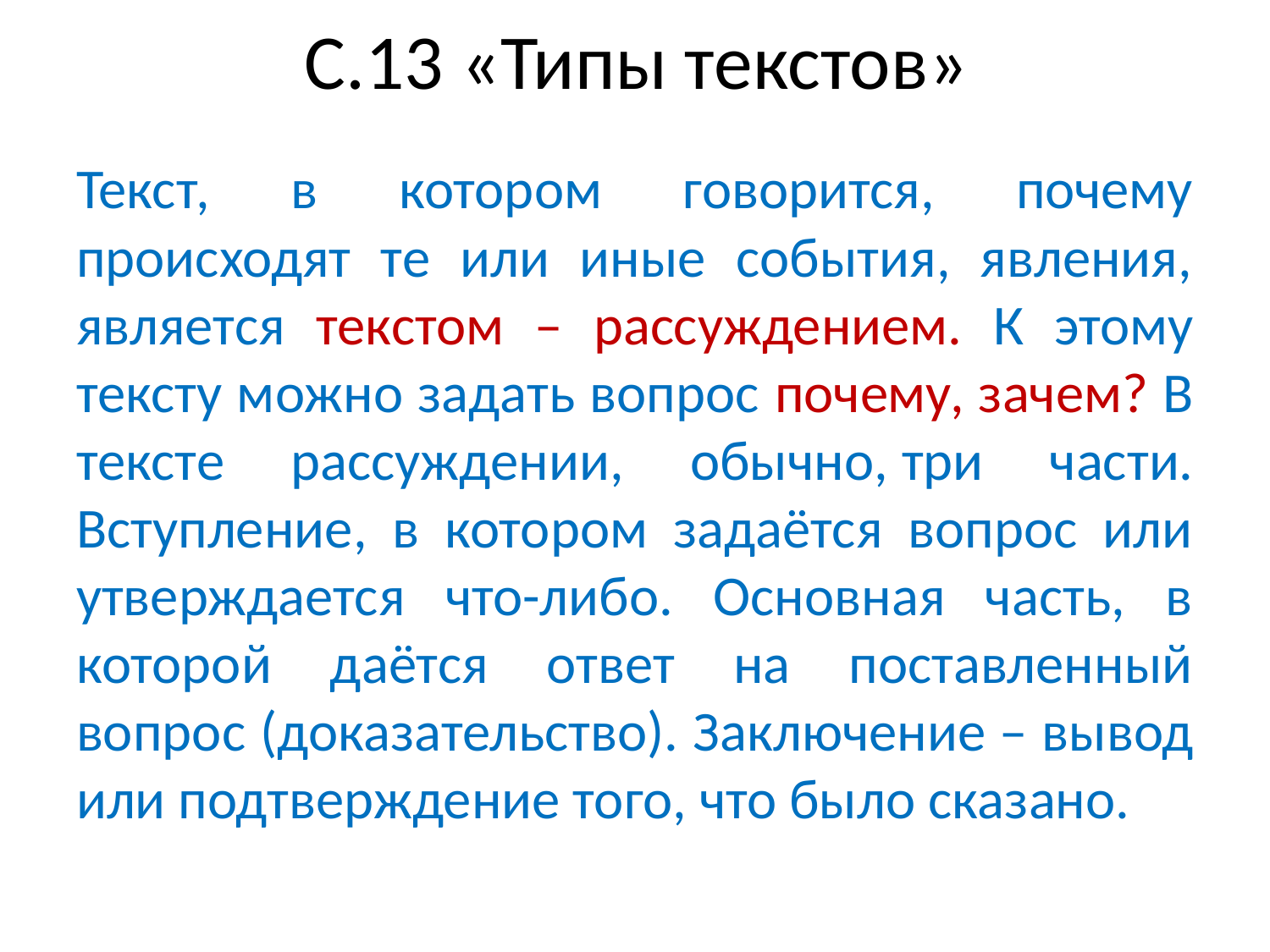

С.13 «Типы текстов»
Текст, в котором говорится, почему происходят те или иные события, явления, является текстом – рассуждением. К этому тексту можно задать вопрос почему, зачем? В тексте рассуждении, обычно, три части. Вступление, в котором задаётся вопрос или утверждается что-либо. Основная часть, в которой даётся ответ на поставленный вопрос (доказательство). Заключение – вывод или подтверждение того, что было сказано.